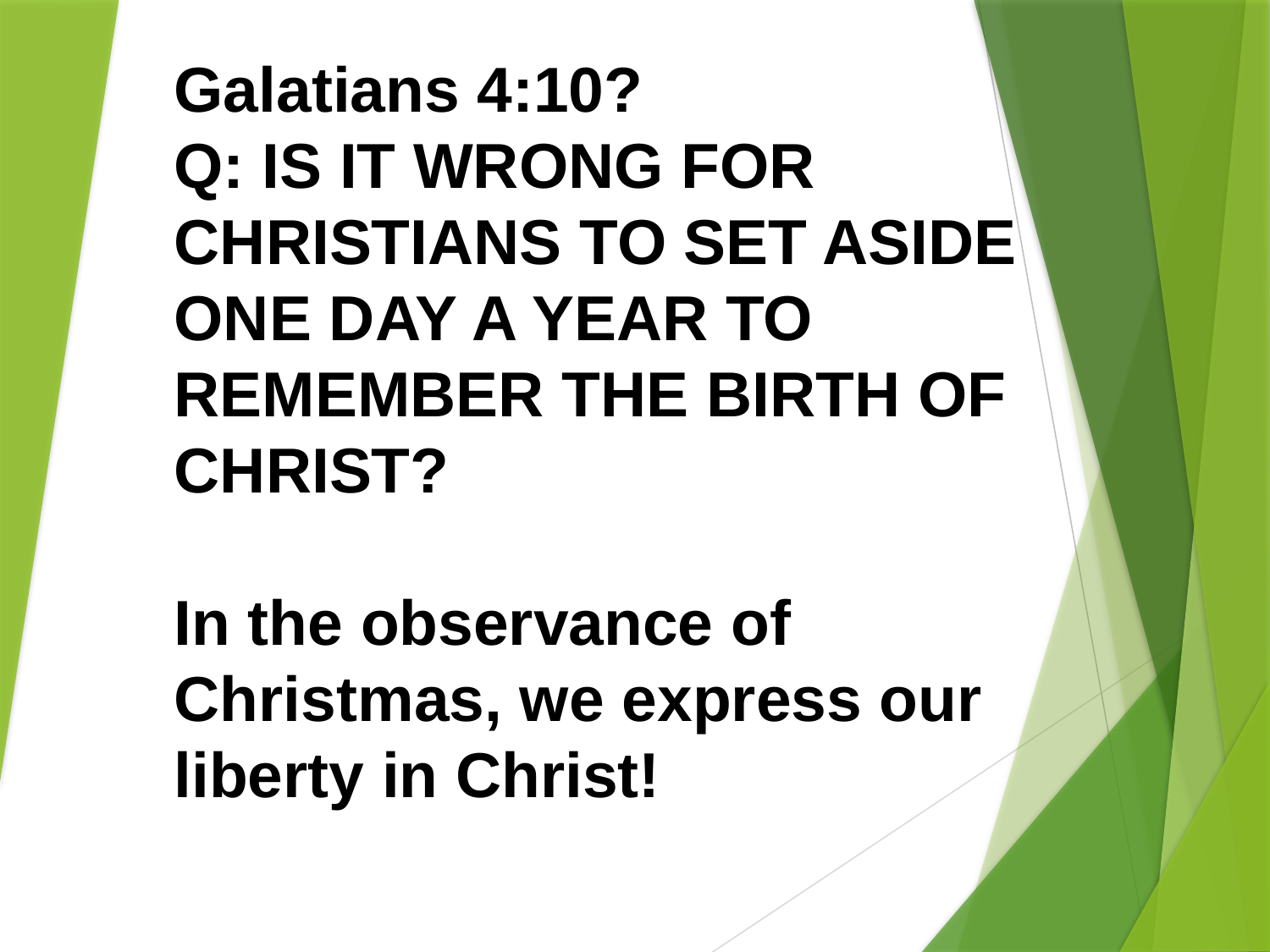

Galatians 4:10?
Q: IS IT WRONG FOR CHRISTIANS TO SET ASIDE ONE DAY A YEAR TO REMEMBER THE BIRTH OF CHRIST?

In the observance of Christmas, we express our liberty in Christ!